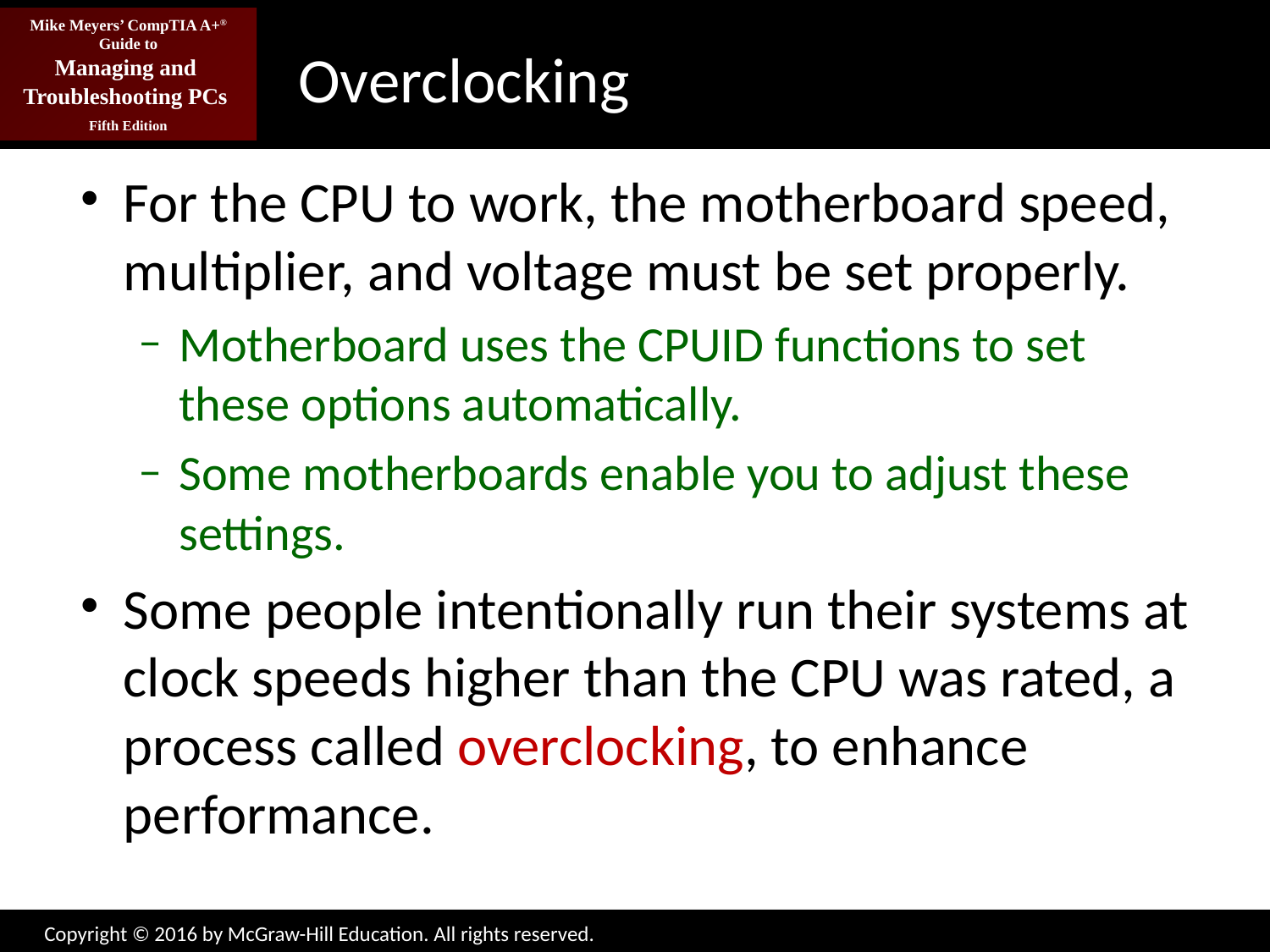

# Overclocking
For the CPU to work, the motherboard speed, multiplier, and voltage must be set properly.
Motherboard uses the CPUID functions to set these options automatically.
Some motherboards enable you to adjust these settings.
Some people intentionally run their systems at clock speeds higher than the CPU was rated, a process called overclocking, to enhance performance.